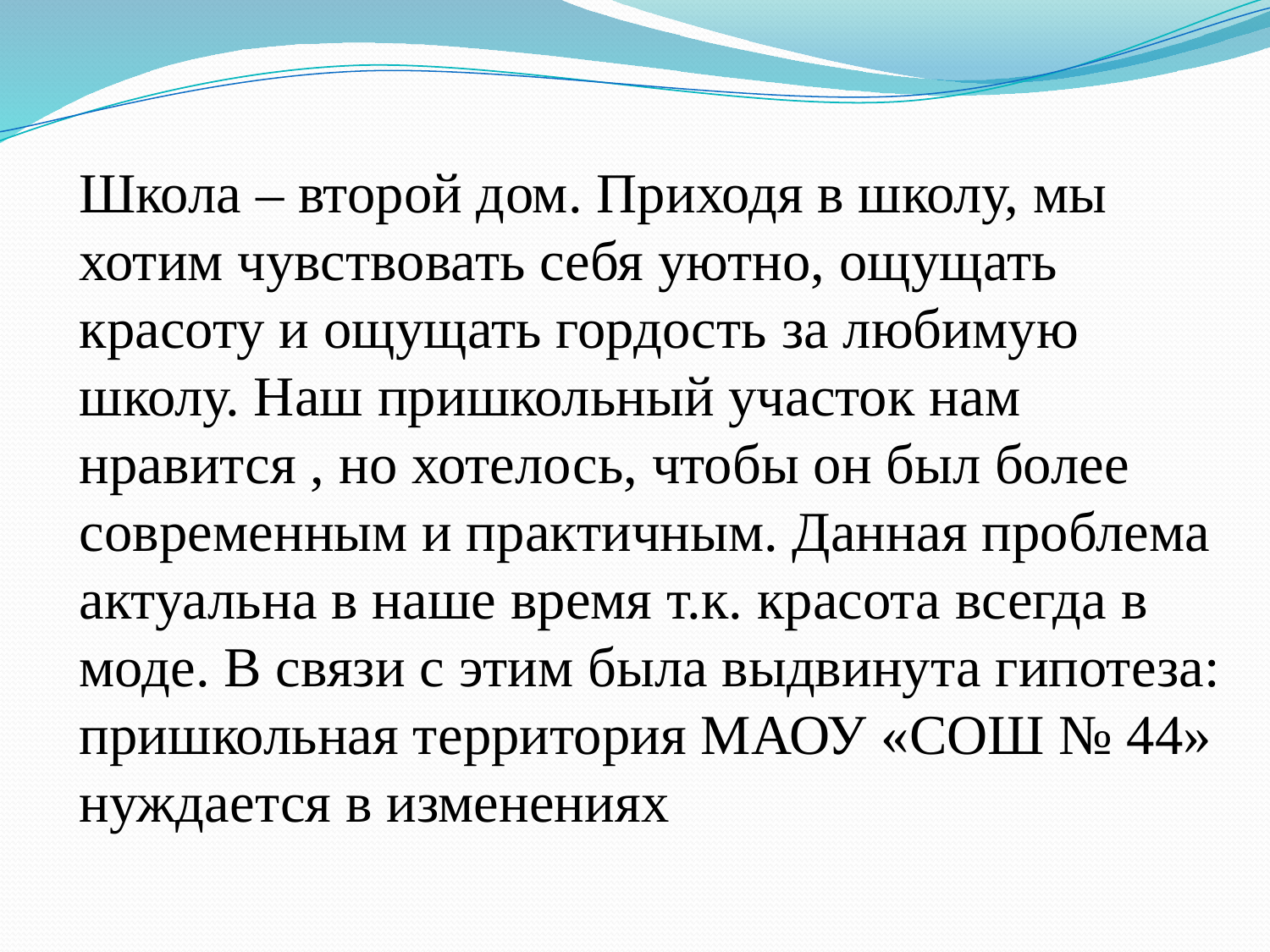

# Школа – второй дом. Приходя в школу, мы хотим чувствовать себя уютно, ощущать красоту и ощущать гордость за любимую школу. Наш пришкольный участок нам нравится , но хотелось, чтобы он был более современным и практичным. Данная проблема актуальна в наше время т.к. красота всегда в моде. В связи с этим была выдвинута гипотеза: пришкольная территория МАОУ «СОШ № 44» нуждается в изменениях